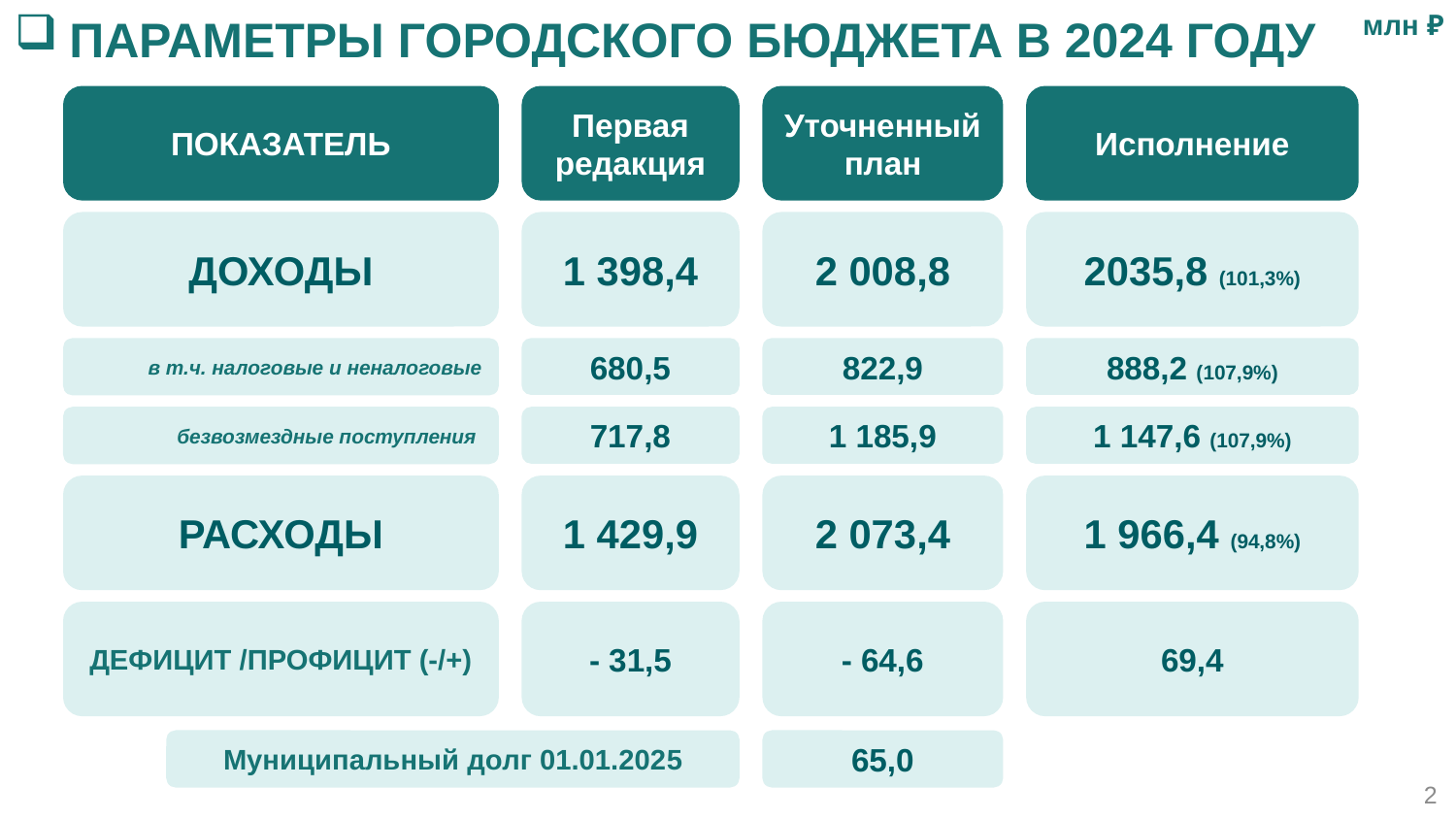

млн ₽
# ПАРАМЕТРЫ ГОРОДСКОГО БЮДЖЕТА В 2024 ГОДУ
ПОКАЗАТЕЛЬ
Первая редакция
Уточненный план
Исполнение
ДОХОДЫ
1 398,4
2 008,8
2035,8 (101,3%)
в т.ч. налоговые и неналоговые
680,5
822,9
888,2 (107,9%)
безвозмездные поступления
717,8
1 185,9
1 147,6 (107,9%)
РАСХОДЫ
1 429,9
2 073,4
1 966,4 (94,8%)
ДЕФИЦИТ /ПРОФИЦИТ (-/+)
- 31,5
- 64,6
69,4
Муниципальный долг 01.01.2025
65,0
2